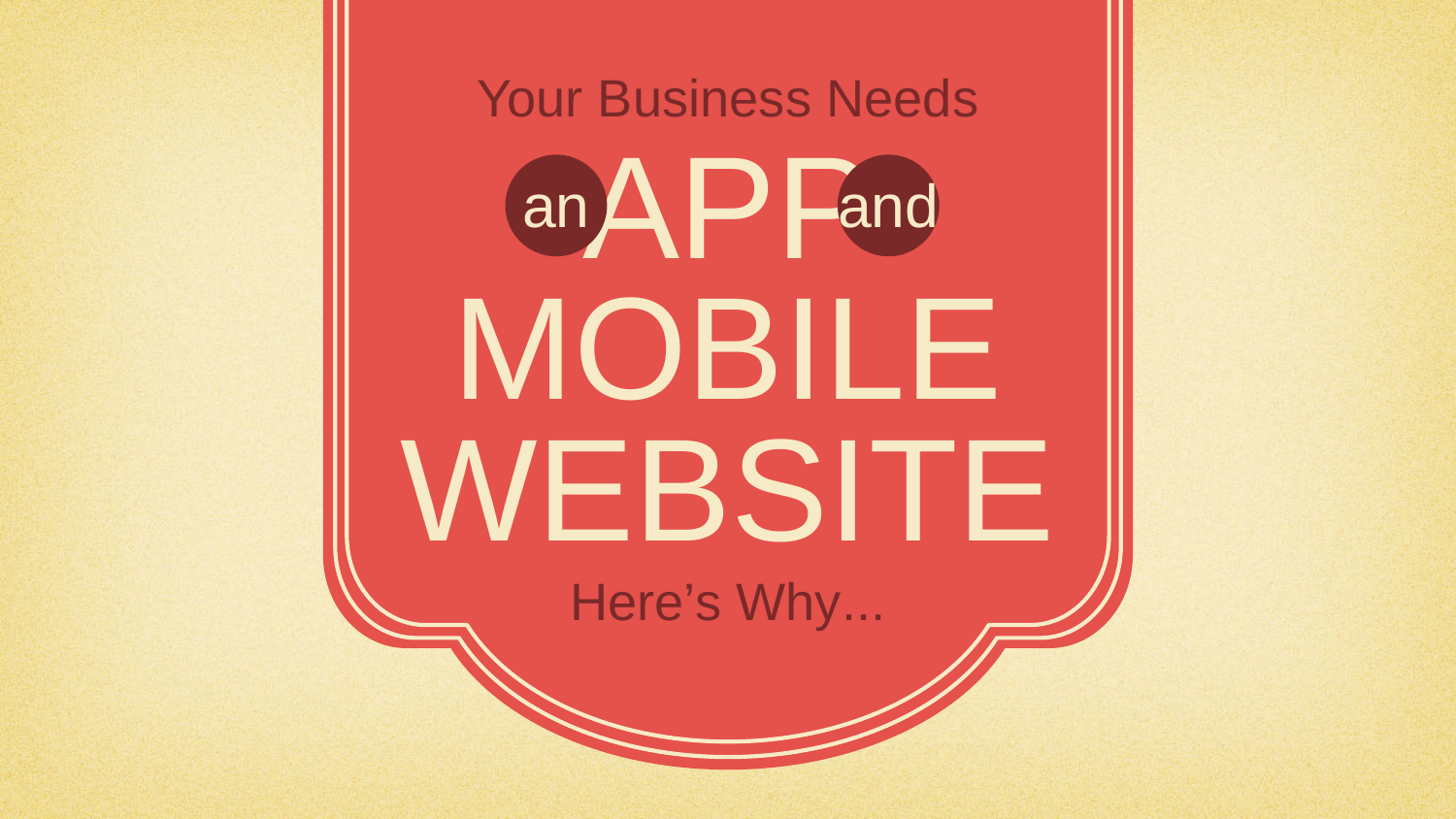

Your Business Needs
APP

an
and
MOBILE
WEBSITE
Here’s Why...